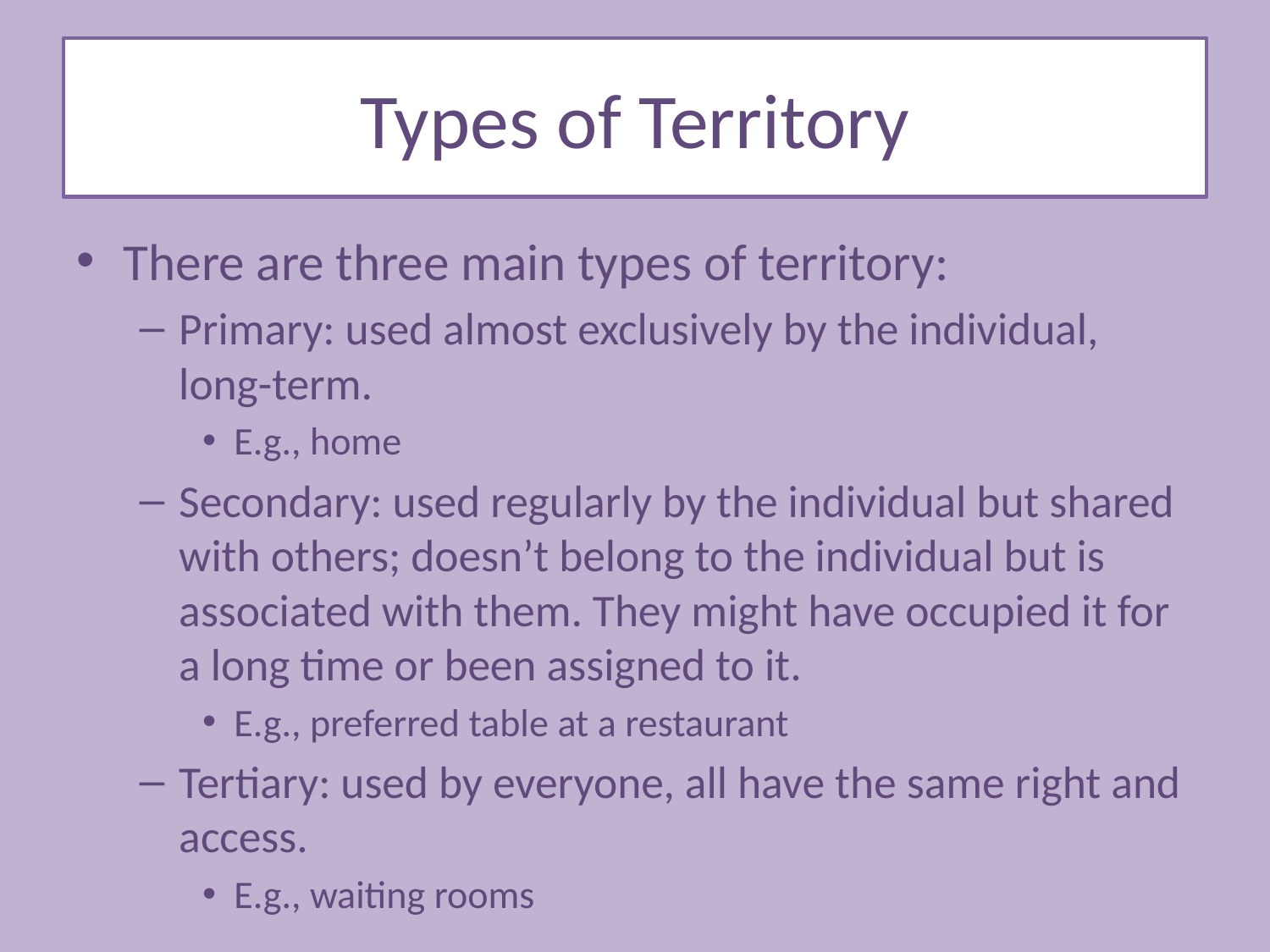

# Types of Territory
There are three main types of territory:
Primary: used almost exclusively by the individual, long-term.
E.g., home
Secondary: used regularly by the individual but shared with others; doesn’t belong to the individual but is associated with them. They might have occupied it for a long time or been assigned to it.
E.g., preferred table at a restaurant
Tertiary: used by everyone, all have the same right and access.
E.g., waiting rooms